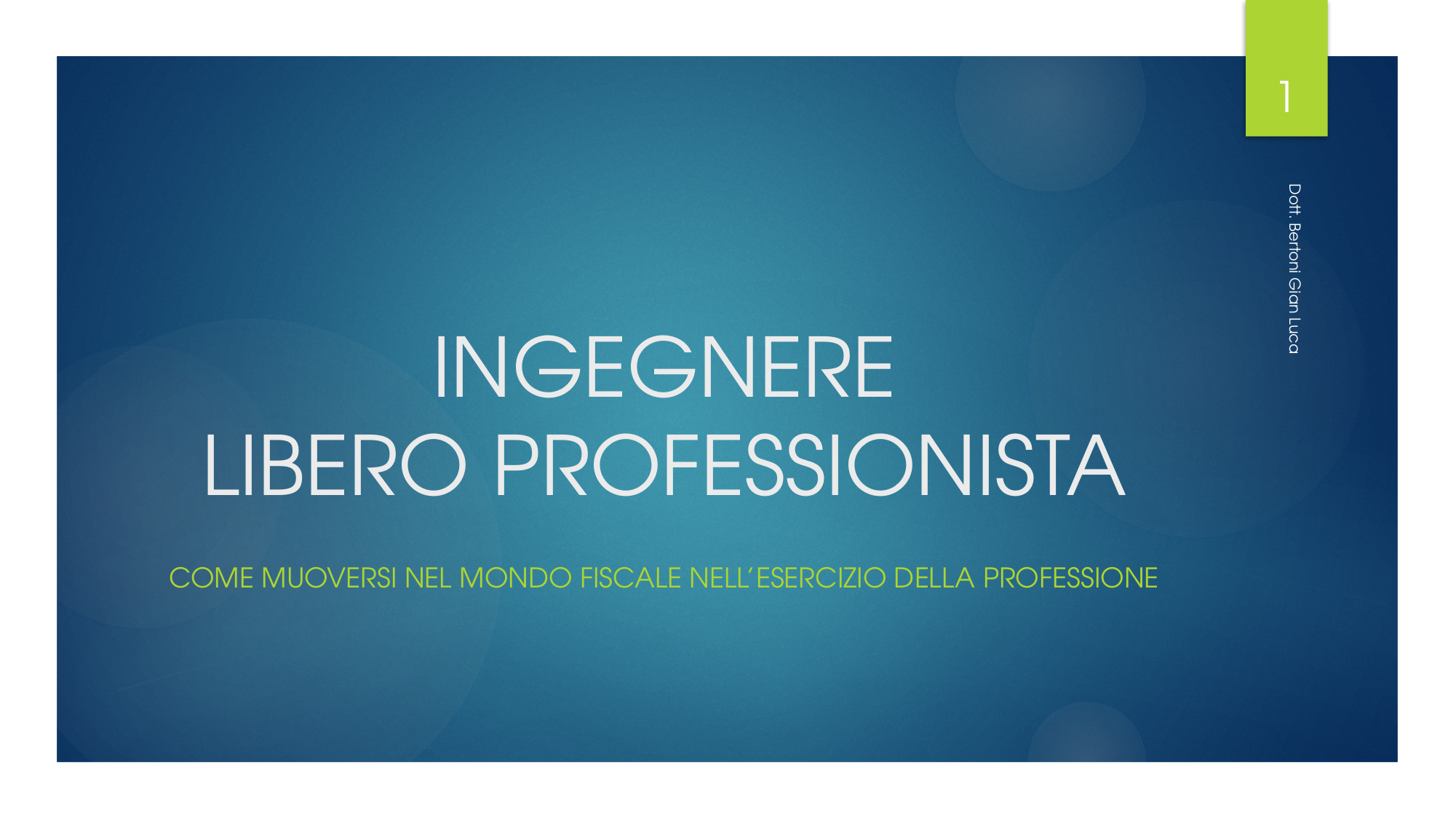

1
# INGEGNERE LIBERO PROFESSIONISTA
Dott. Bertoni Gian Luca

Come muoversi nel mondo fiscale nell’esercizio della professione